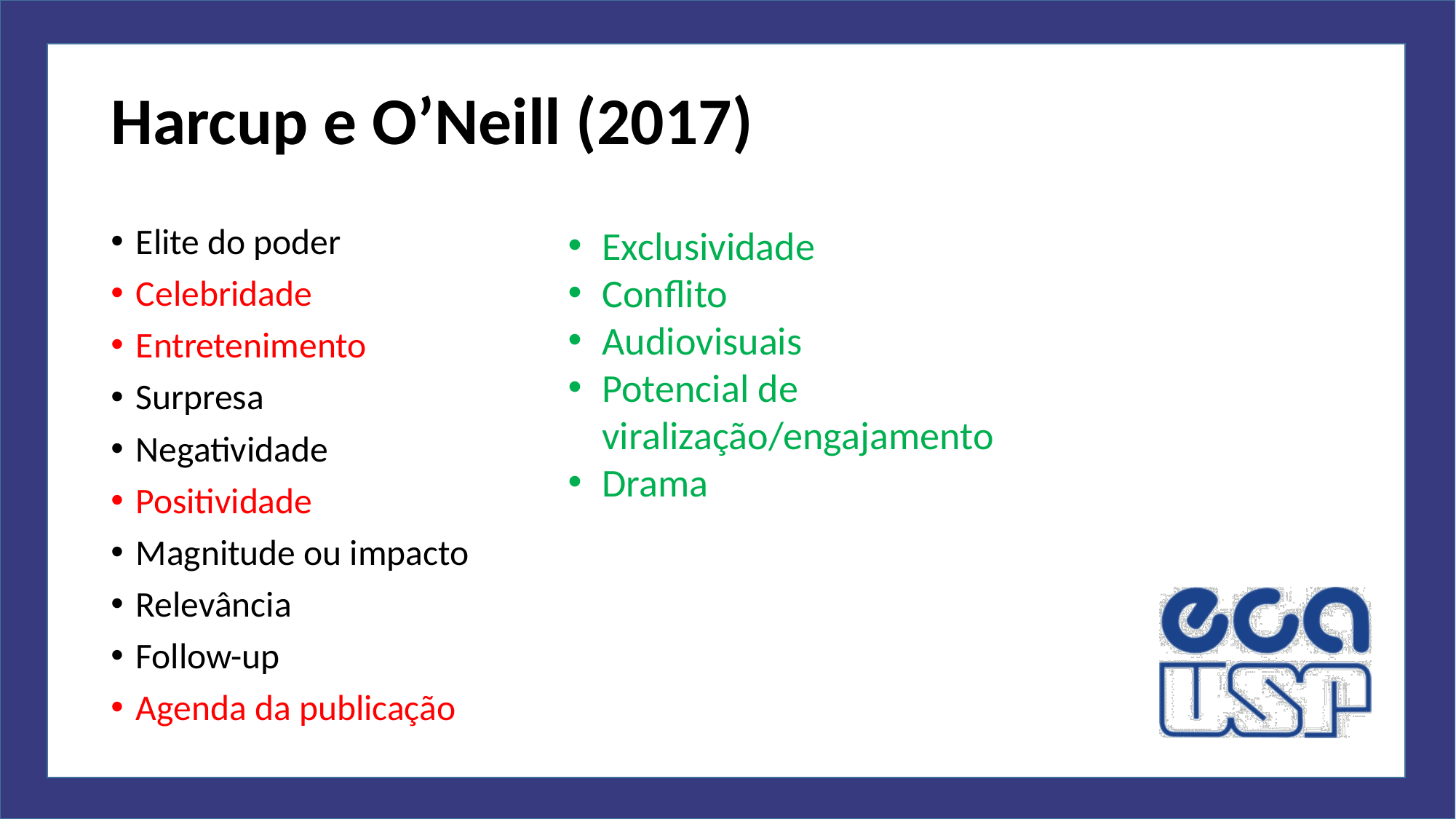

# Harcup e O’Neill (2017)
Exclusividade
Conflito
Audiovisuais
Potencial de viralização/engajamento
Drama

Elite do poder
Celebridade
Entretenimento
Surpresa
Negatividade
Positividade
Magnitude ou impacto
Relevância
Follow-up
Agenda da publicação